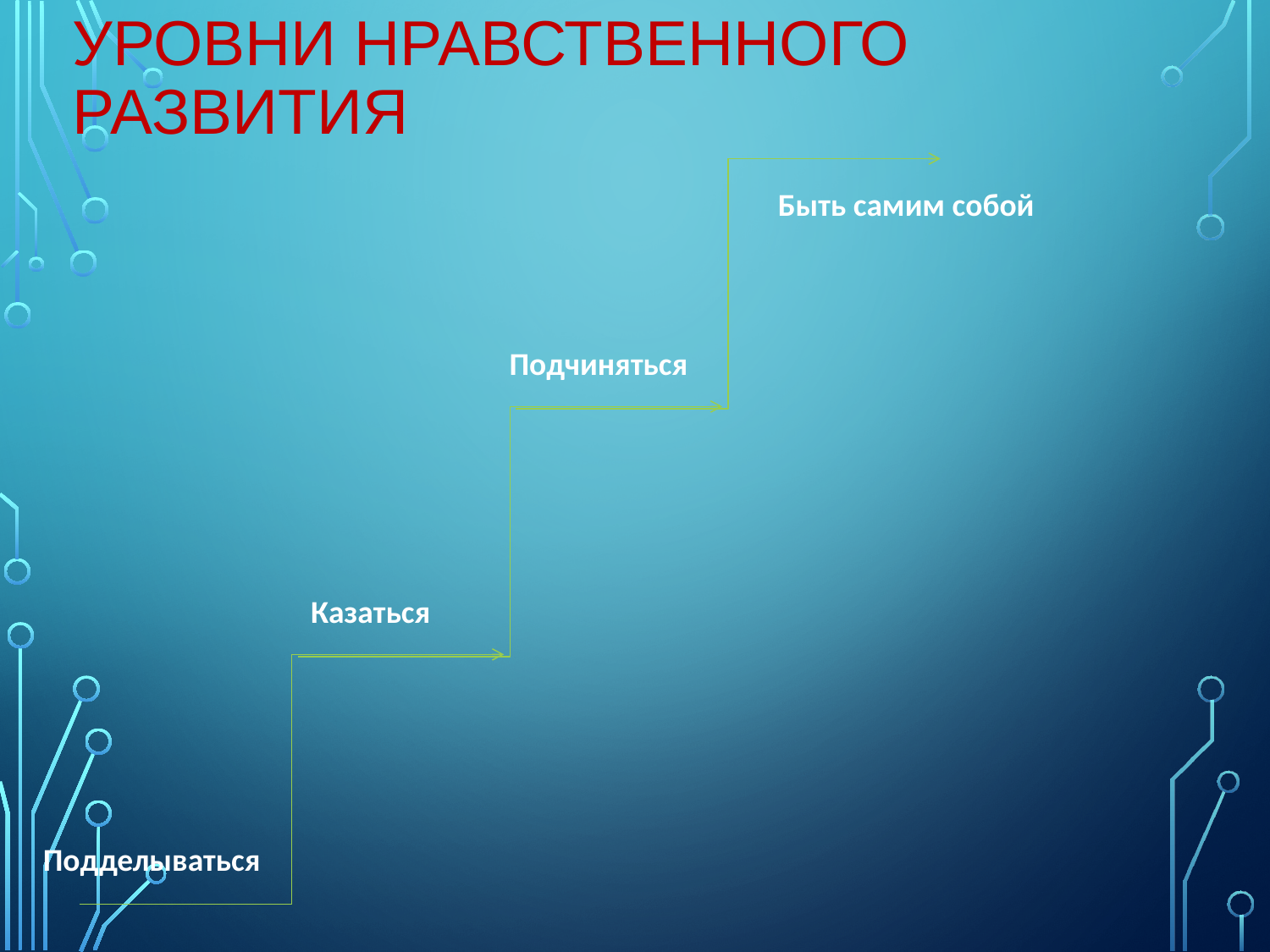

# Уровни нравственного развития
Быть самим собой
Подчиняться
Казаться
Подделываться